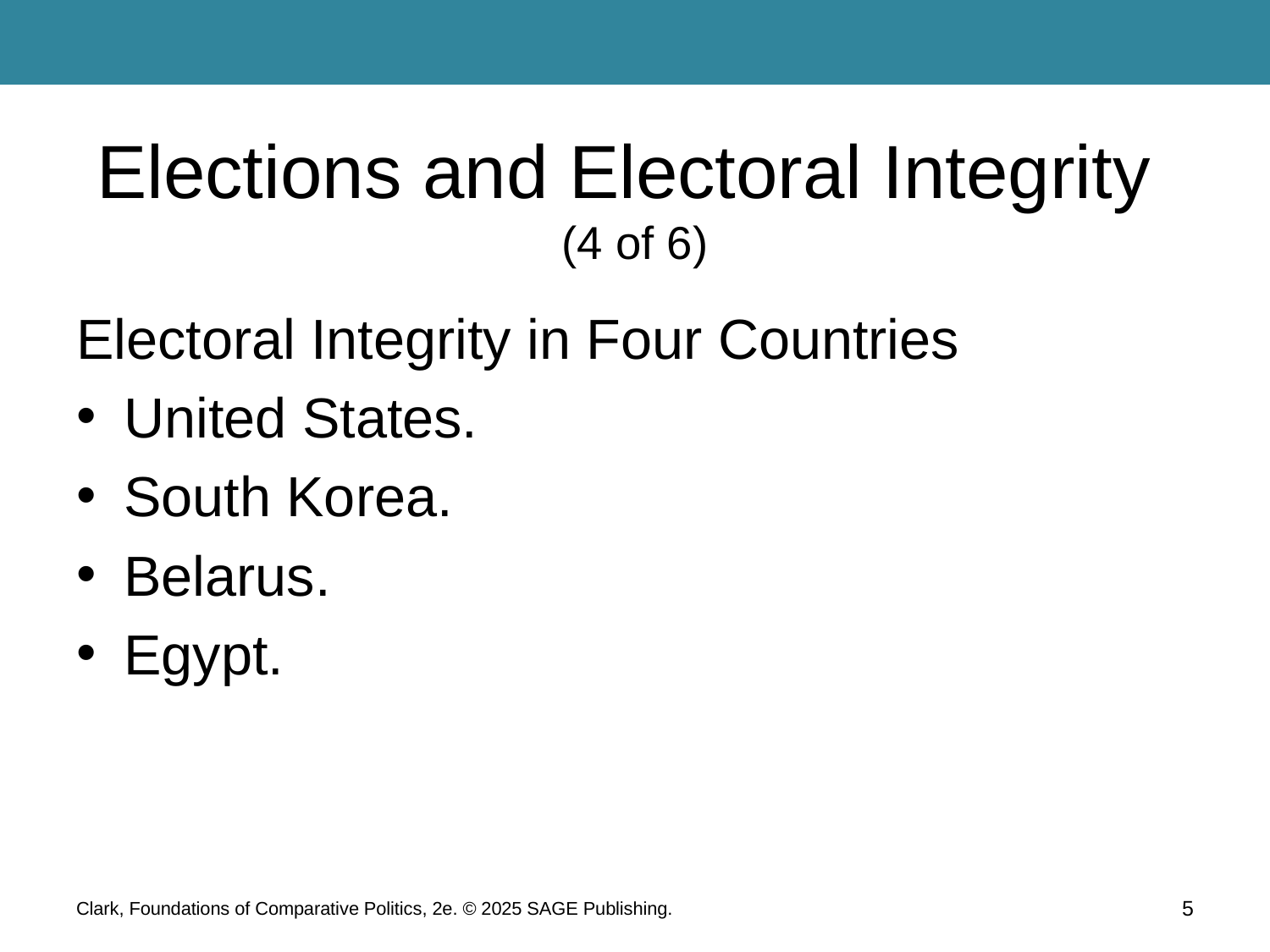

# Elections and Electoral Integrity (4 of 6)
Electoral Integrity in Four Countries
United States.
South Korea.
Belarus.
Egypt.
Clark, Foundations of Comparative Politics, 2e. © 2025 SAGE Publishing.
5